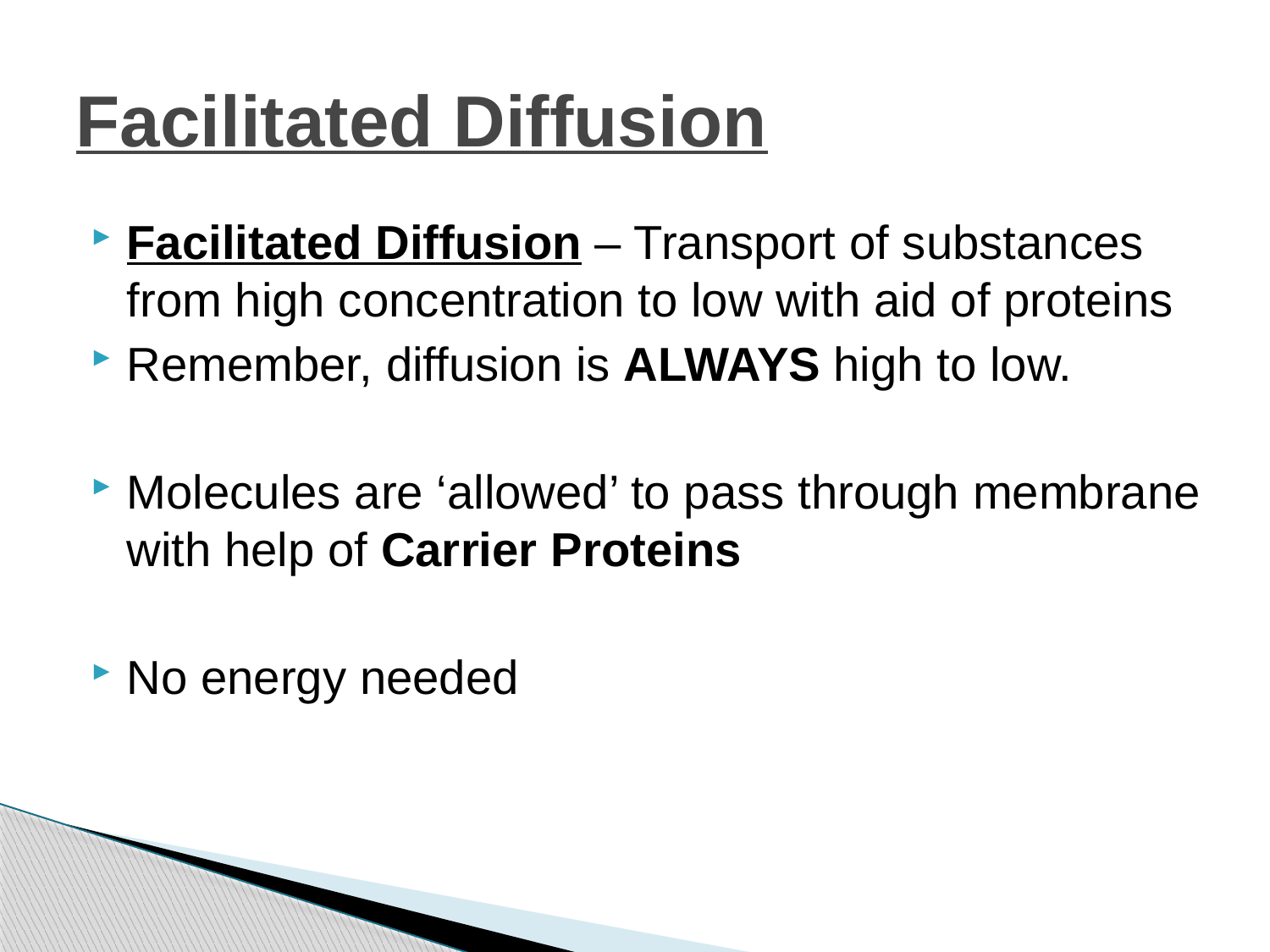

# Facilitated Diffusion
Facilitated Diffusion – Transport of substances from high concentration to low with aid of proteins
Remember, diffusion is ALWAYS high to low.

Molecules are ‘allowed’ to pass through membrane with help of Carrier Proteins

No energy needed